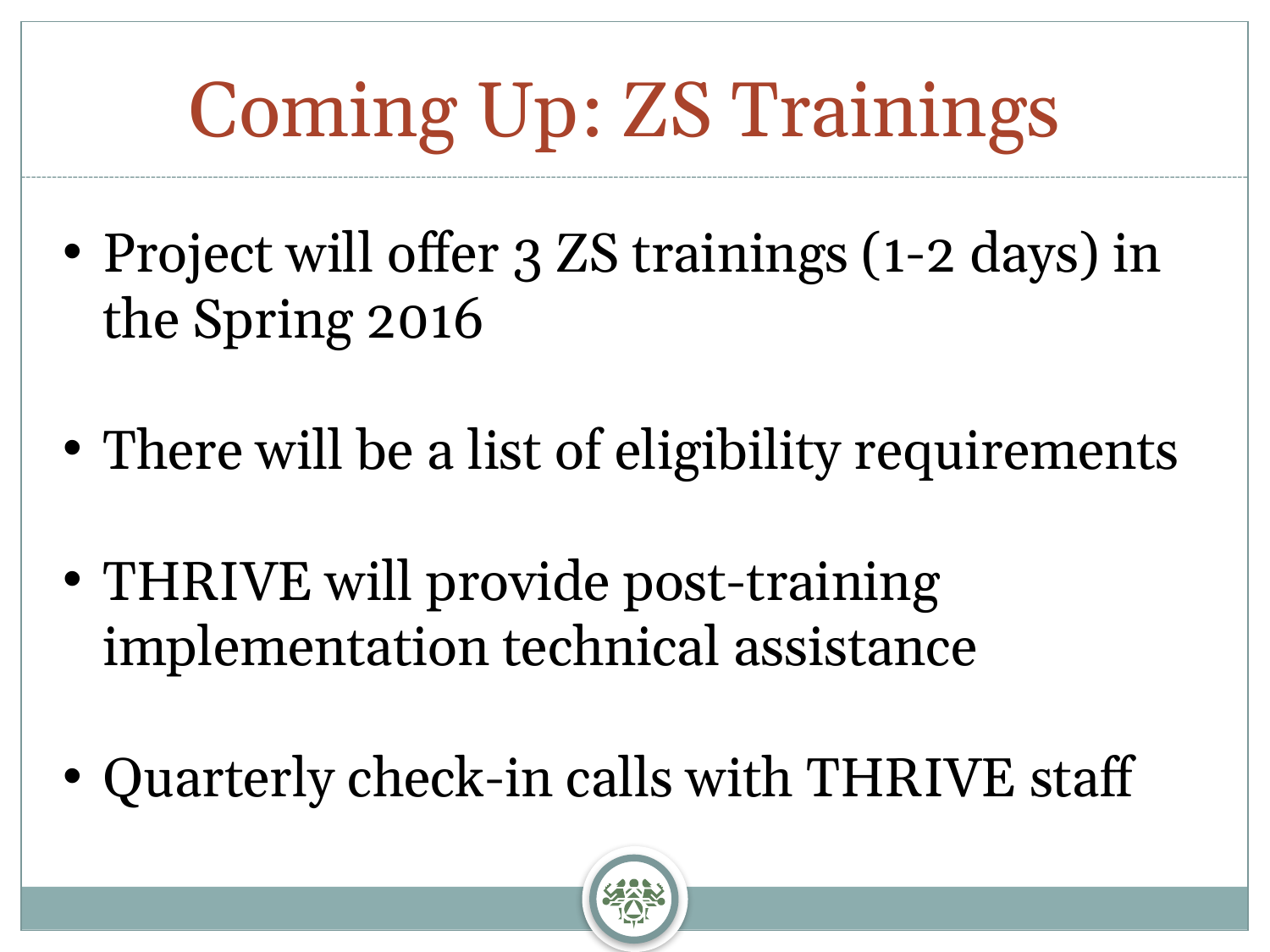

# Coming Up: ZS Trainings
Project will offer 3 ZS trainings (1-2 days) in the Spring 2016

There will be a list of eligibility requirements

THRIVE will provide post-training implementation technical assistance

Quarterly check-in calls with THRIVE staff